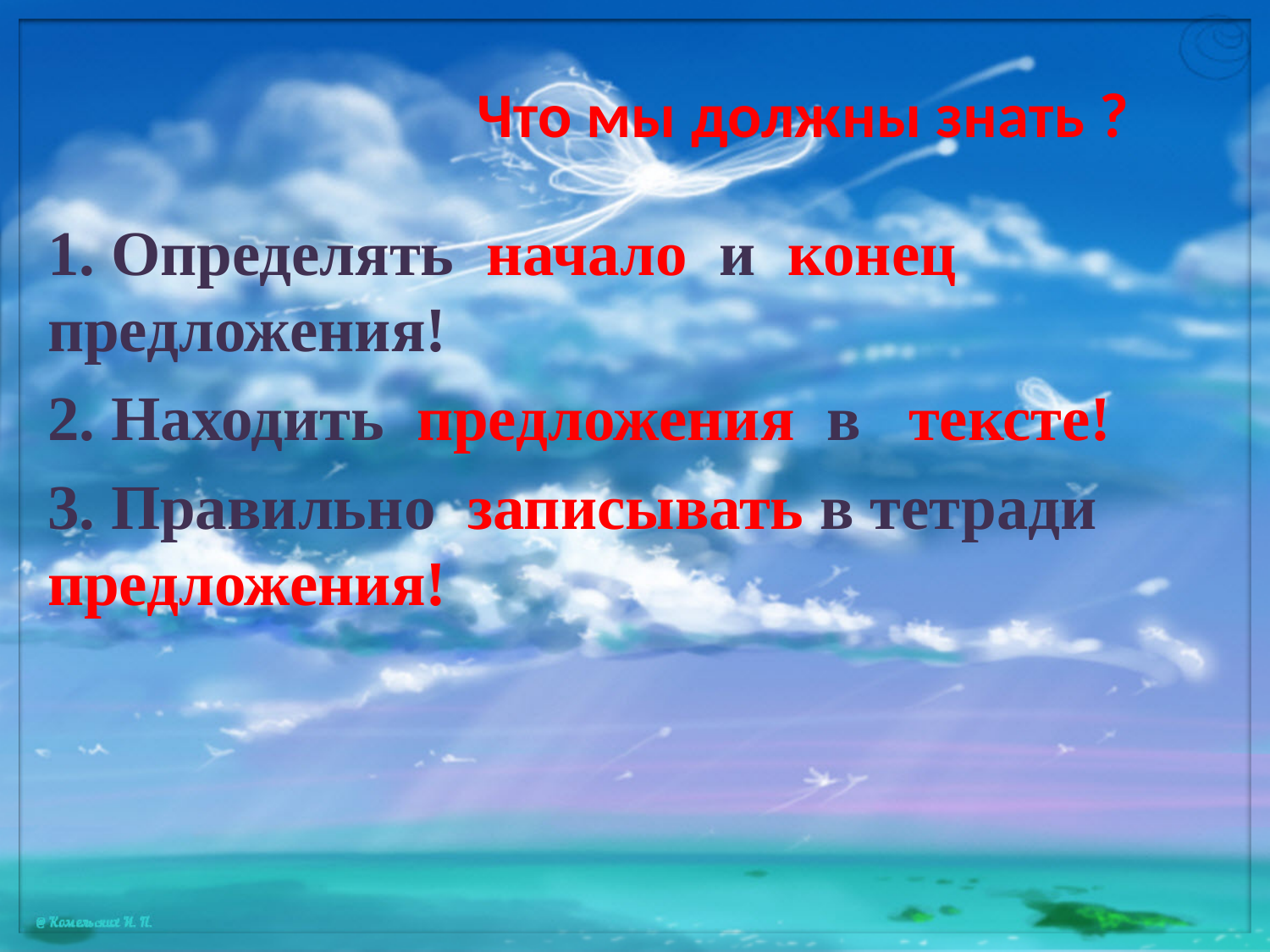

Что мы должны знать ?
1. Определять  начало  и  конец предложения!
2. Находить  предложения  в   тексте!
3. Правильно  записывать в тетради предложения!